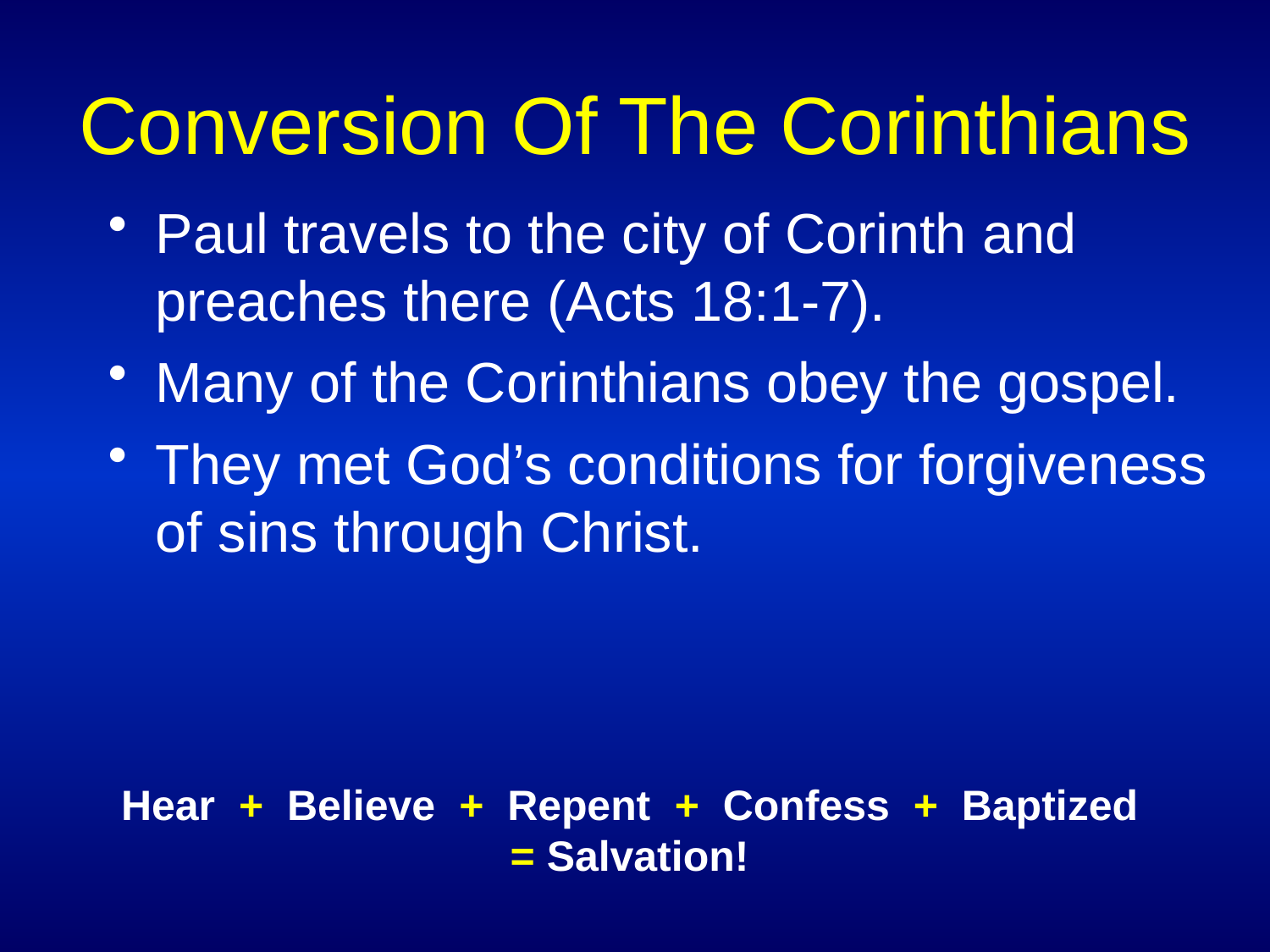

# Conversion Of The Corinthians
Paul travels to the city of Corinth and preaches there (Acts 18:1-7).
Many of the Corinthians obey the gospel.
They met God’s conditions for forgiveness of sins through Christ.
Hear  +  Believe  +  Repent  +  Confess  +  Baptized
= Salvation!